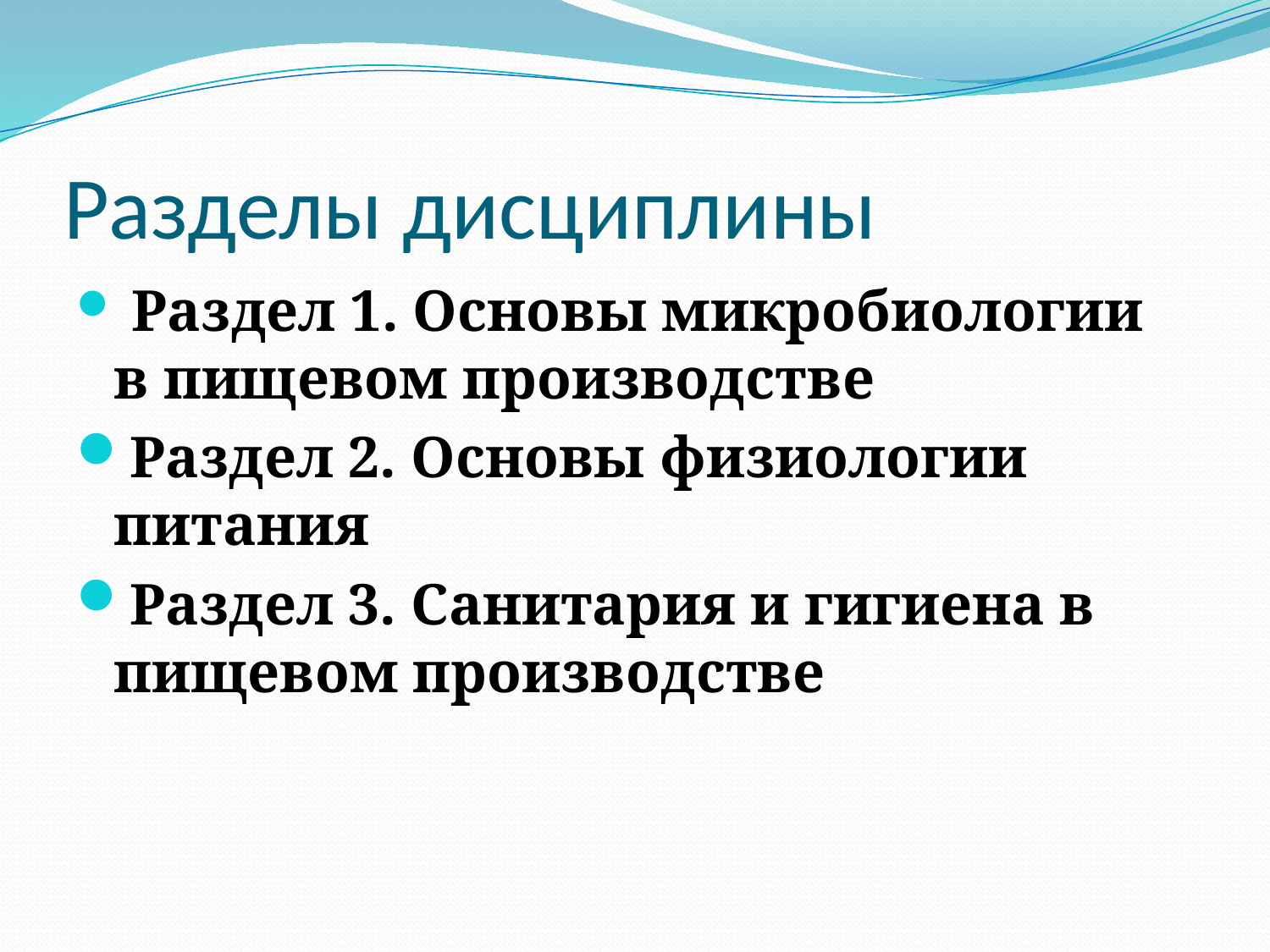

# Разделы дисциплины
 Раздел 1. Основы микробиологии в пищевом производстве
Раздел 2. Основы физиологии питания
Раздел 3. Санитария и гигиена в пищевом производстве